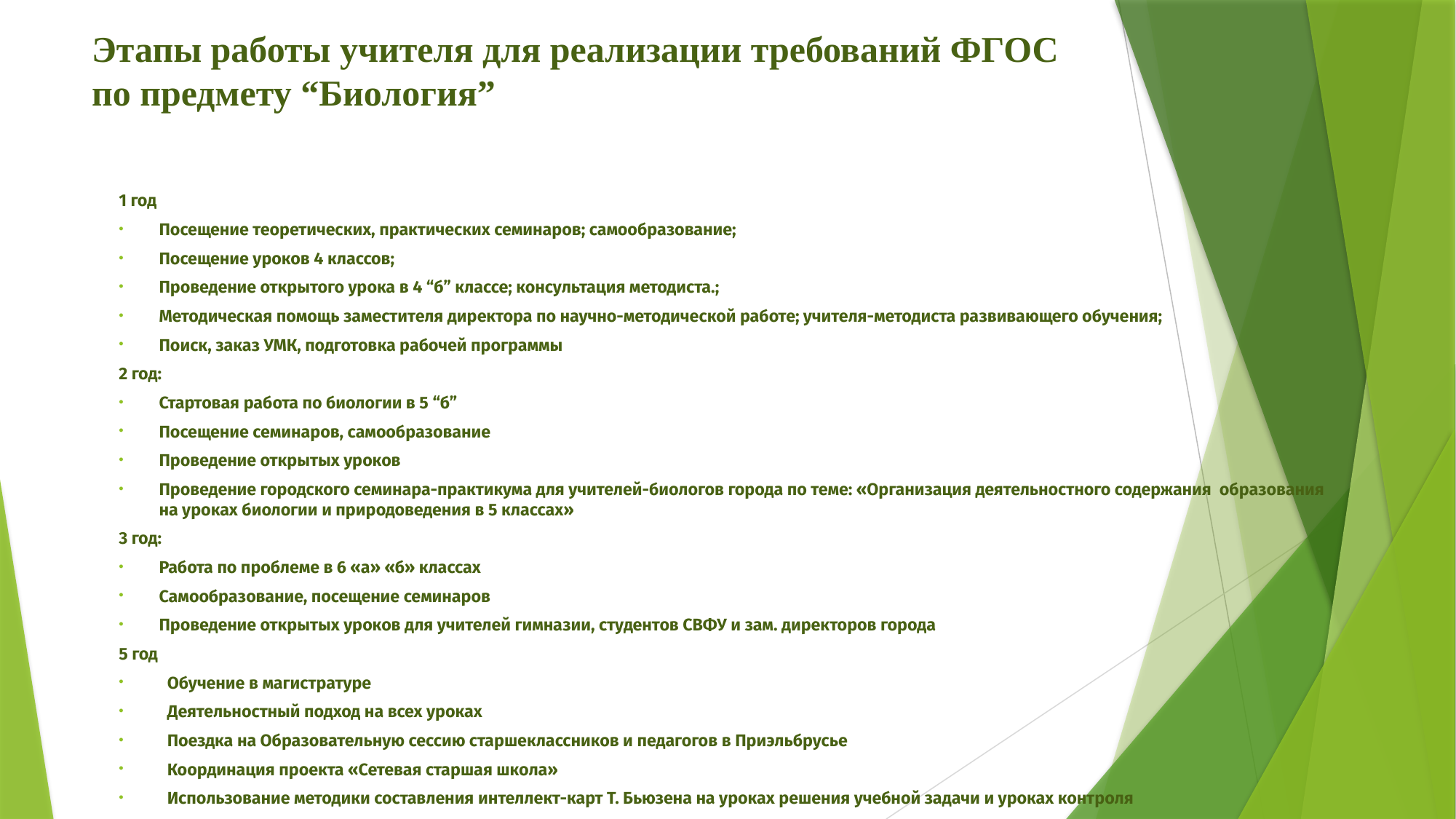

# Этапы работы учителя для реализации требований ФГОС по предмету “Биология”
1 год
Посещение теоретических, практических семинаров; самообразование;
Посещение уроков 4 классов;
Проведение открытого урока в 4 “б” классе; консультация методиста.;
Методическая помощь заместителя директора по научно-методической работе; учителя-методиста развивающего обучения;
Поиск, заказ УМК, подготовка рабочей программы
2 год:
Стартовая работа по биологии в 5 “б”
Посещение семинаров, самообразование
Проведение открытых уроков
Проведение городского семинара-практикума для учителей-биологов города по теме: «Организация деятельностного содержания  образования на уроках биологии и природоведения в 5 классах»
3 год:
Работа по проблеме в 6 «а» «б» классах
Самообразование, посещение семинаров
Проведение открытых уроков для учителей гимназии, студентов СВФУ и зам. директоров города
5 год
Обучение в магистратуре
Деятельностный подход на всех уроках
Поездка на Образовательную сессию старшеклассников и педагогов в Приэльбрусье
Координация проекта «Сетевая старшая школа»
Использование методики составления интеллект-карт Т. Бьюзена на уроках решения учебной задачи и уроках контроля